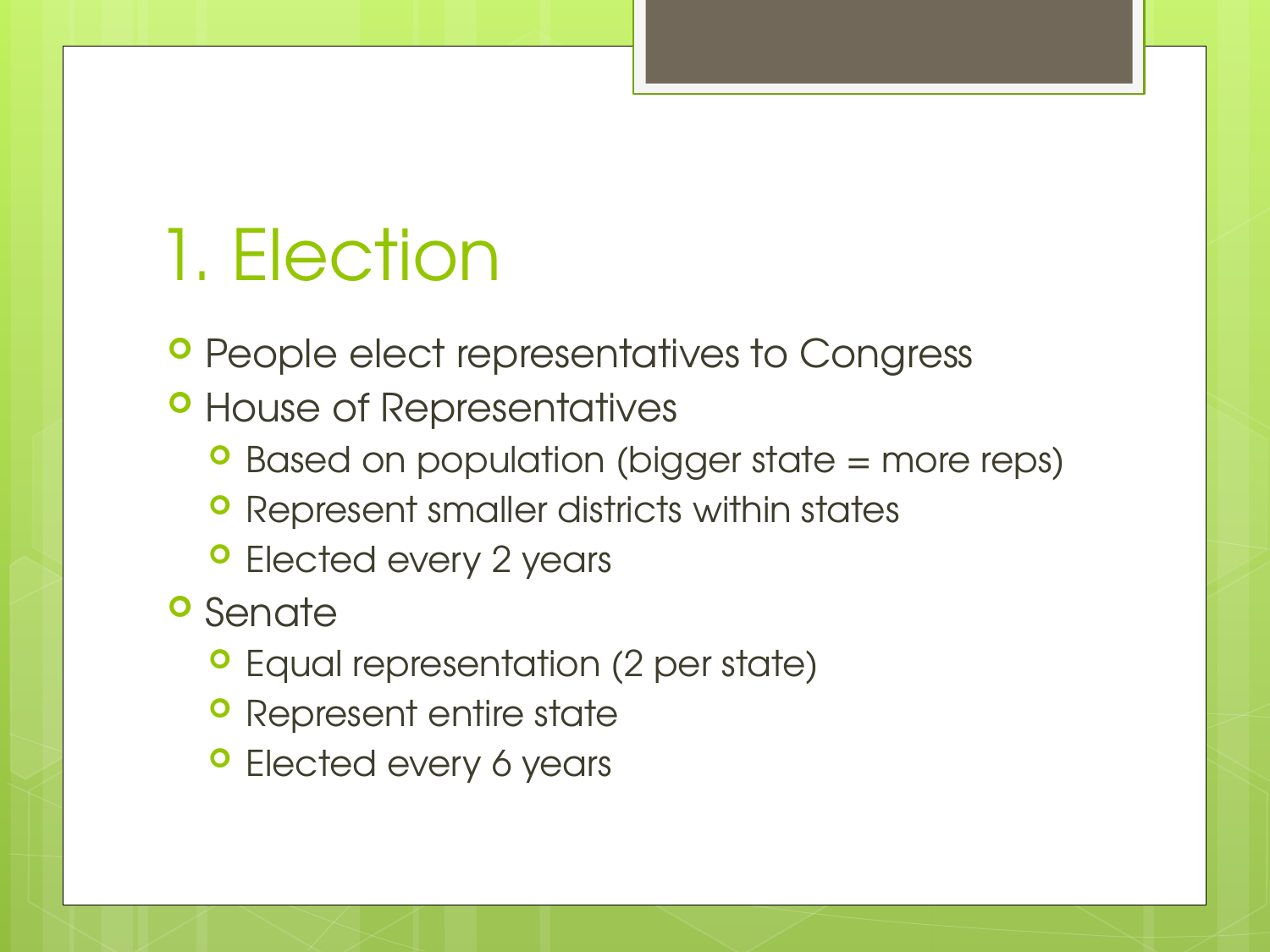

# 1. Election
People elect representatives to Congress
House of Representatives
Based on population (bigger state = more reps)
Represent smaller districts within states
Elected every 2 years
Senate
Equal representation (2 per state)
Represent entire state
Elected every 6 years